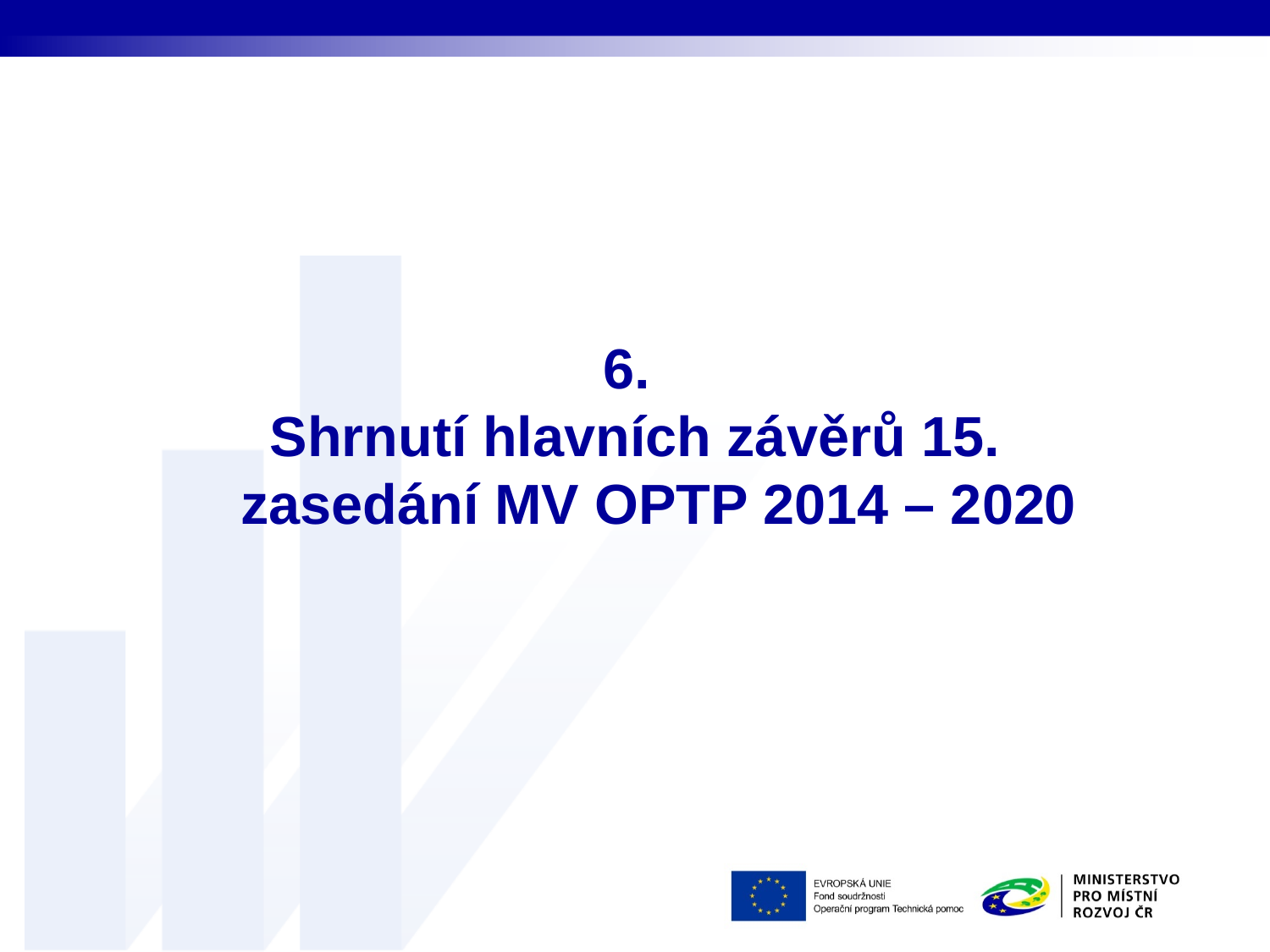

6.
Shrnutí hlavních závěrů 15. zasedání MV OPTP 2014 – 2020